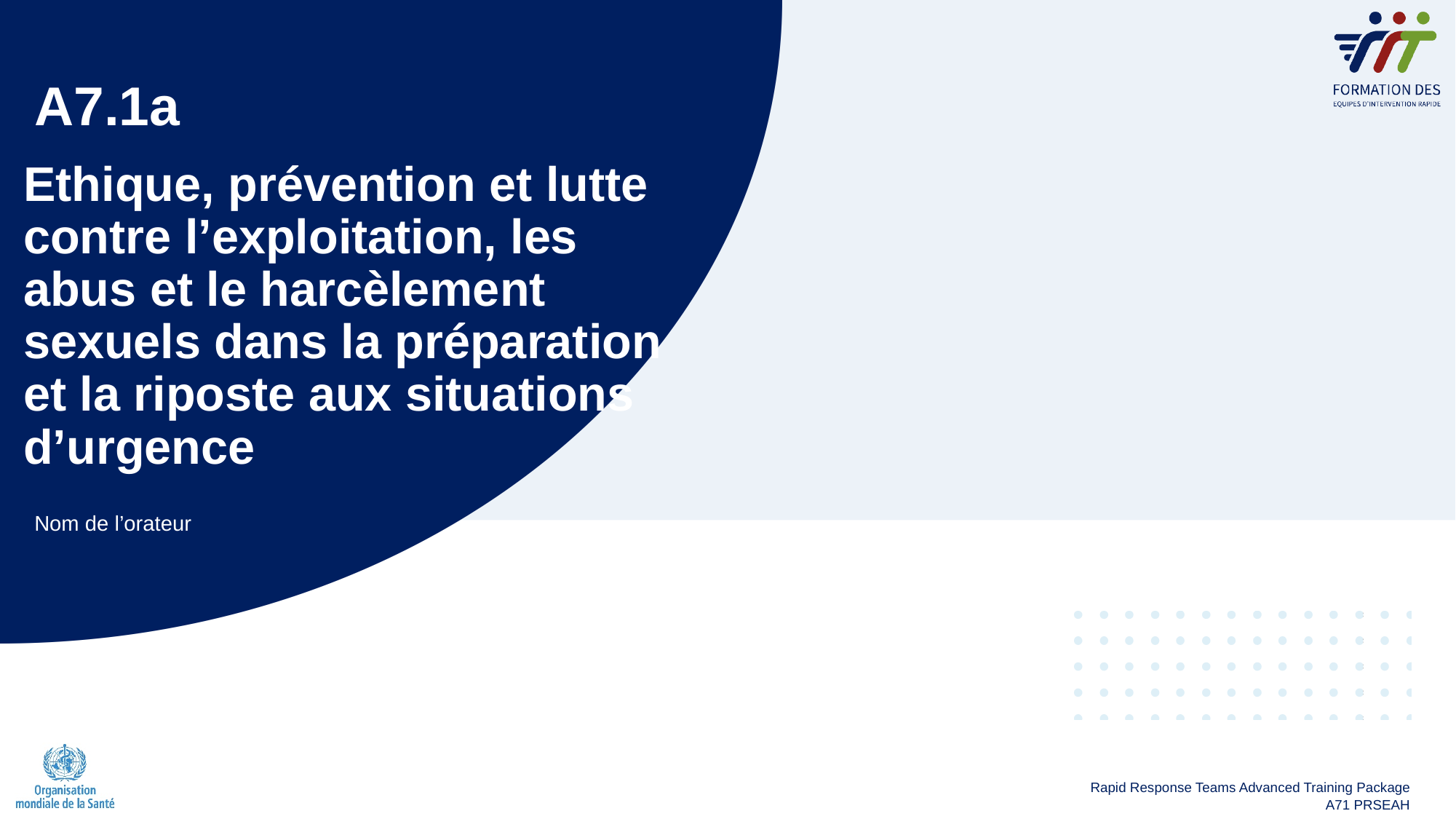

A7.1a
# Ethique, prévention et lutte contre l’exploitation, les abus et le harcèlement sexuels dans la préparation et la riposte aux situations d’urgence
Nom de l’orateur
1